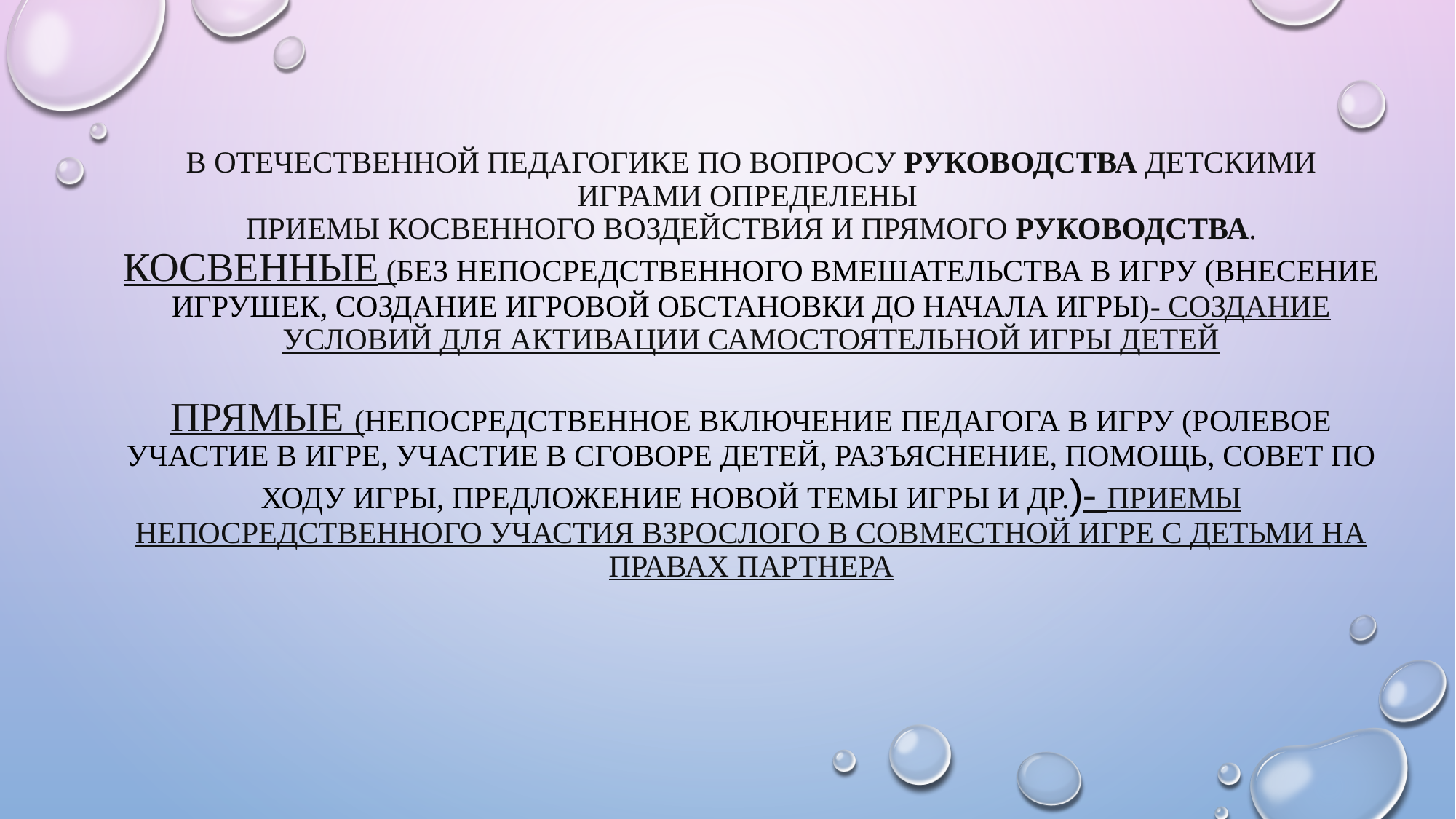

# В отечественной педагогике по вопросу руководства детскими играми определены приемы косвенного воздействия и прямого руководства. Косвенные (без непосредственного вмешательства в игру (внесение игрушек, создание игровой обстановки до начала игры)- создание условий для активации самостоятельной игры детей Прямые (непосредственное включение педагога в игру (ролевое участие в игре, участие в сговоре детей, разъяснение, помощь, совет по ходу игры, предложение новой темы игры и др.)- приемы непосредственного участия взрослого в совместной игре с детьми на правах партнера